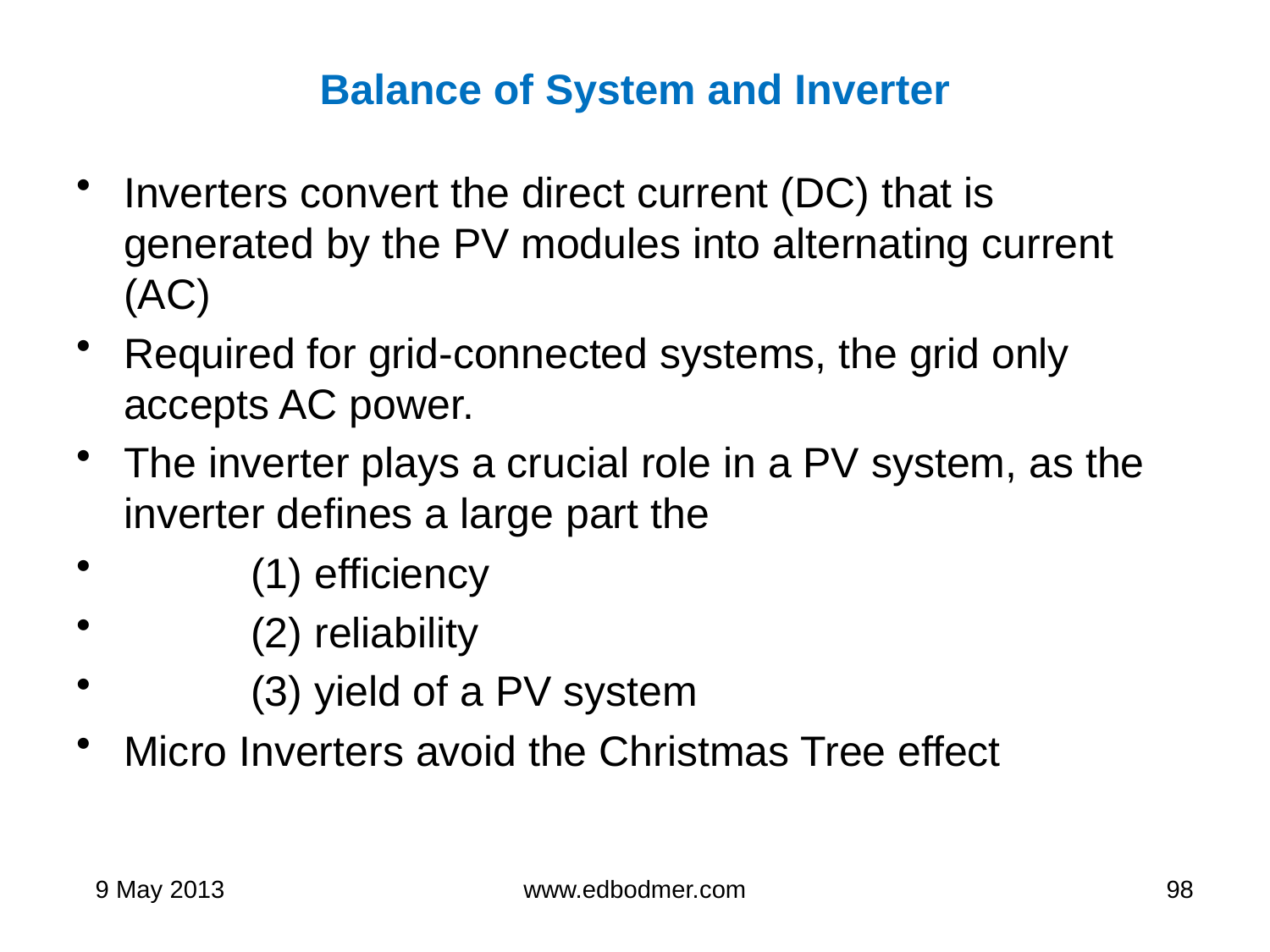

# Balance of System and Inverter
Inverters convert the direct current (DC) that is generated by the PV modules into alternating current (AC)
Required for grid-connected systems, the grid only accepts AC power.
The inverter plays a crucial role in a PV system, as the inverter defines a large part the
	(1) efficiency
	(2) reliability
	(3) yield of a PV system
Micro Inverters avoid the Christmas Tree effect
9 May 2013
www.edbodmer.com
98